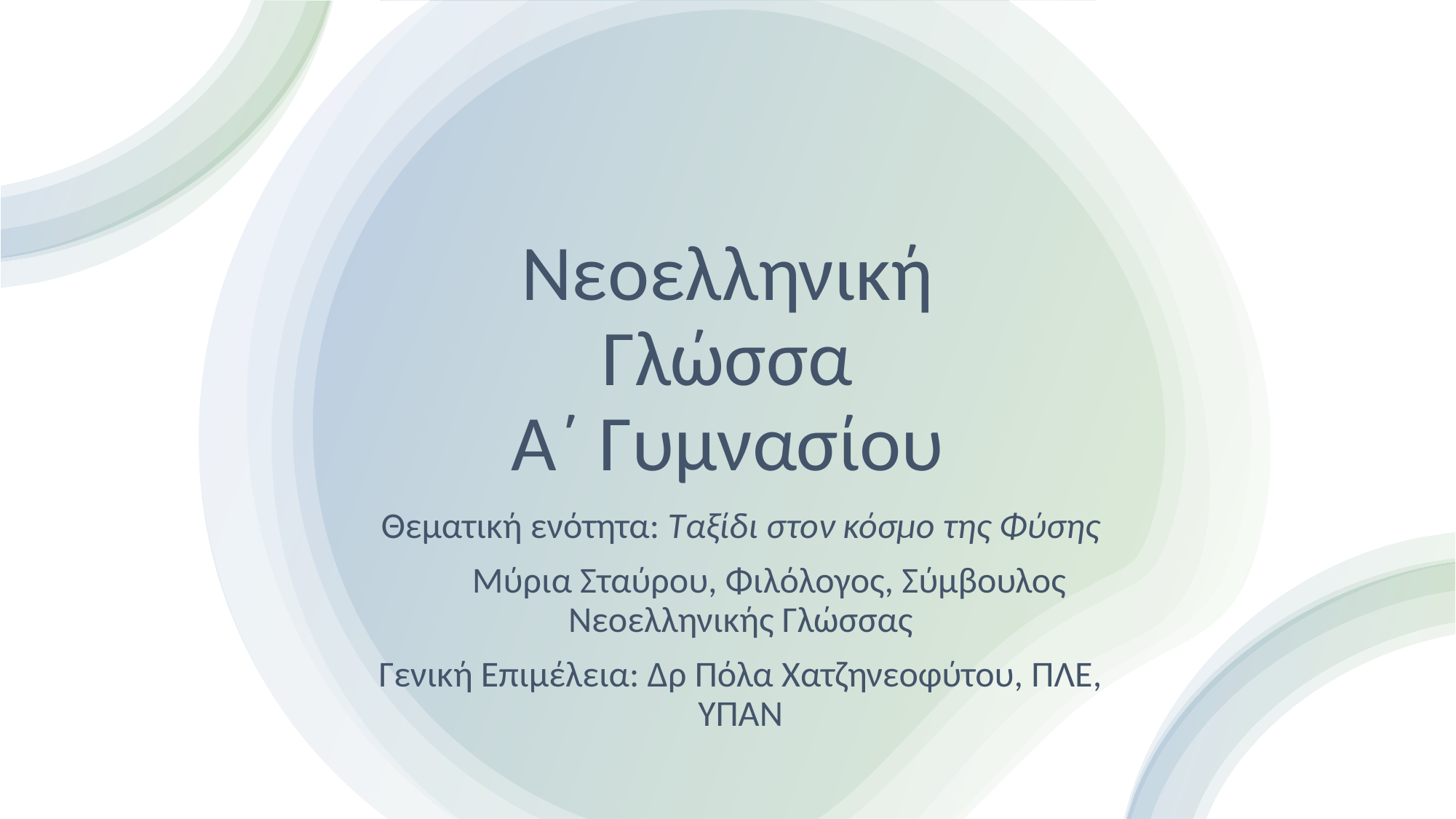

# Νεοελληνική Γλώσσα Α΄ Γυμνασίου
Θεματική ενότητα: Ταξίδι στον κόσμο της Φύσης
       Μύρια Σταύρου, Φιλόλογος, Σύμβουλος Νεοελληνικής Γλώσσας
Γενική Επιμέλεια: Δρ Πόλα Χατζηνεοφύτου, ΠΛΕ, ΥΠΑΝ